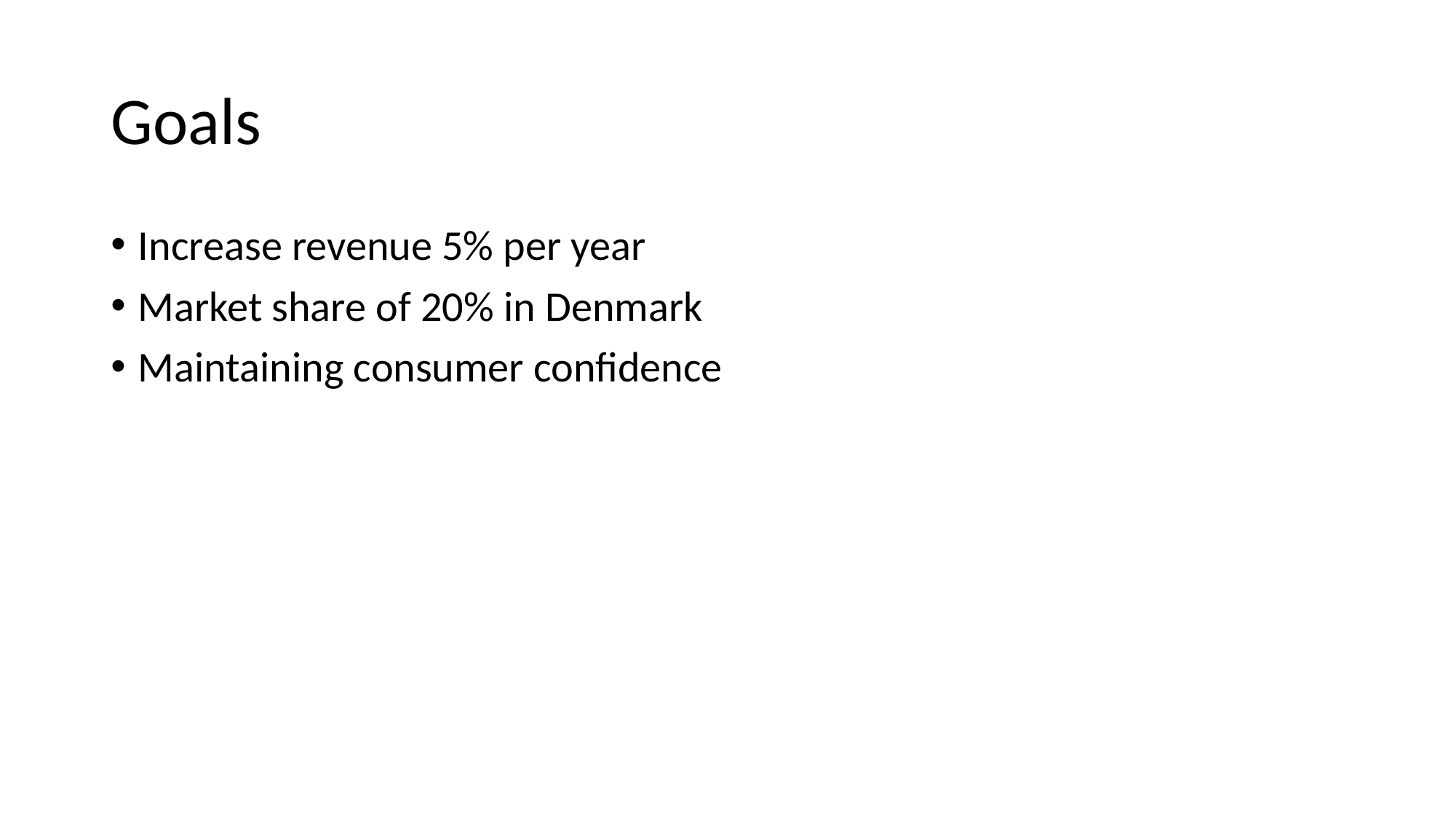

# Goals
Increase revenue 5% per year
Market share of 20% in Denmark
Maintaining consumer confidence